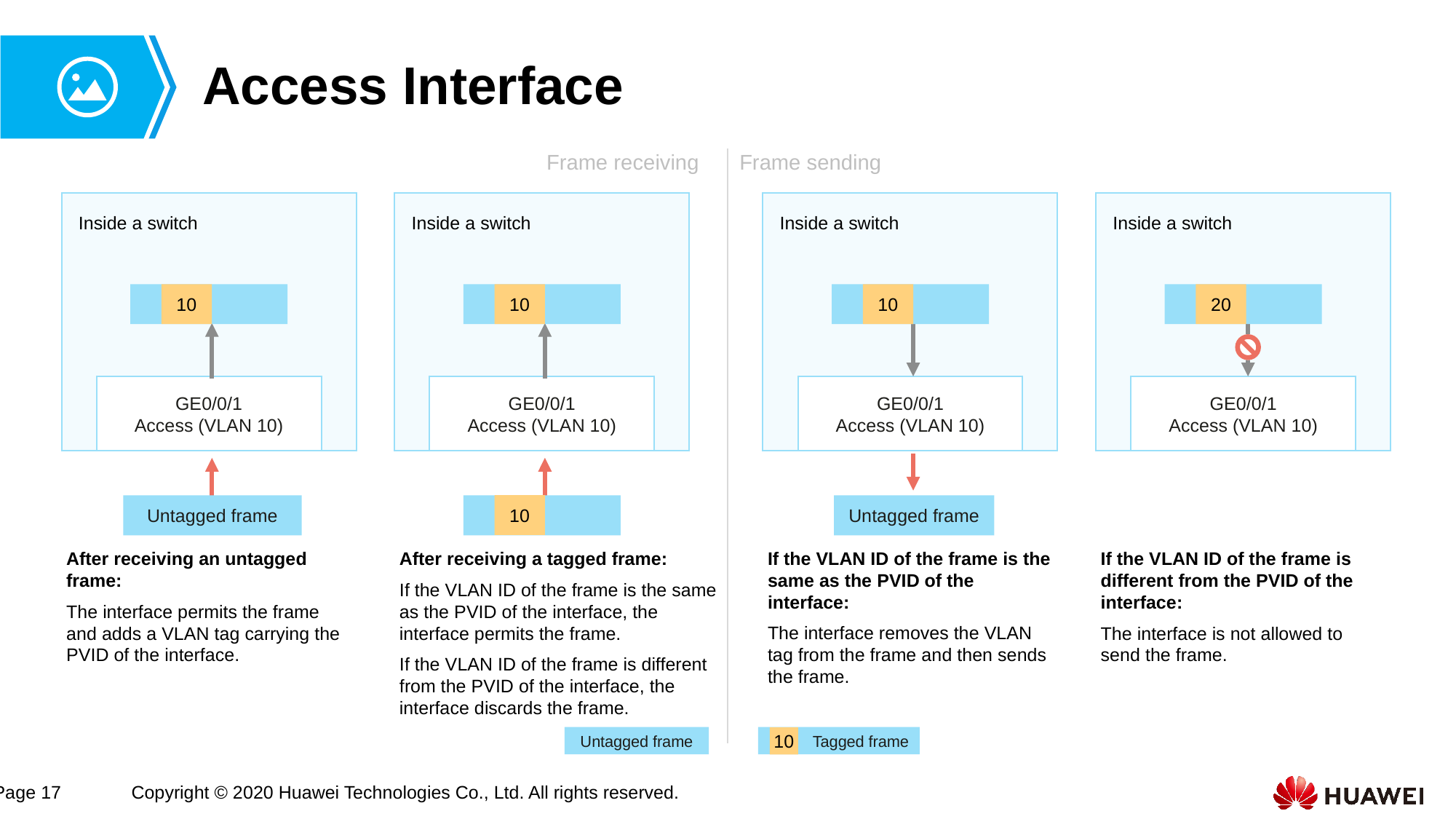

# Access Interface
Frame receiving
Frame sending

Inside a switch
Inside a switch
Inside a switch
Inside a switch

10

10

10

20

GE0/0/1
Access (VLAN 10)
GE0/0/1
Access (VLAN 10)
GE0/0/1
Access (VLAN 10)
GE0/0/1
Access (VLAN 10)
10
Untagged frame

Untagged frame
After receiving an untagged frame:
The interface permits the frame and adds a VLAN tag carrying the PVID of the interface.
After receiving a tagged frame:
If the VLAN ID of the frame is the same as the PVID of the interface, the interface permits the frame.
If the VLAN ID of the frame is different from the PVID of the interface, the interface discards the frame.
If the VLAN ID of the frame is the same as the PVID of the interface:
The interface removes the VLAN tag from the frame and then sends the frame.
If the VLAN ID of the frame is different from the PVID of the interface:
The interface is not allowed to send the frame.
Untagged frame
Tagged frame
10